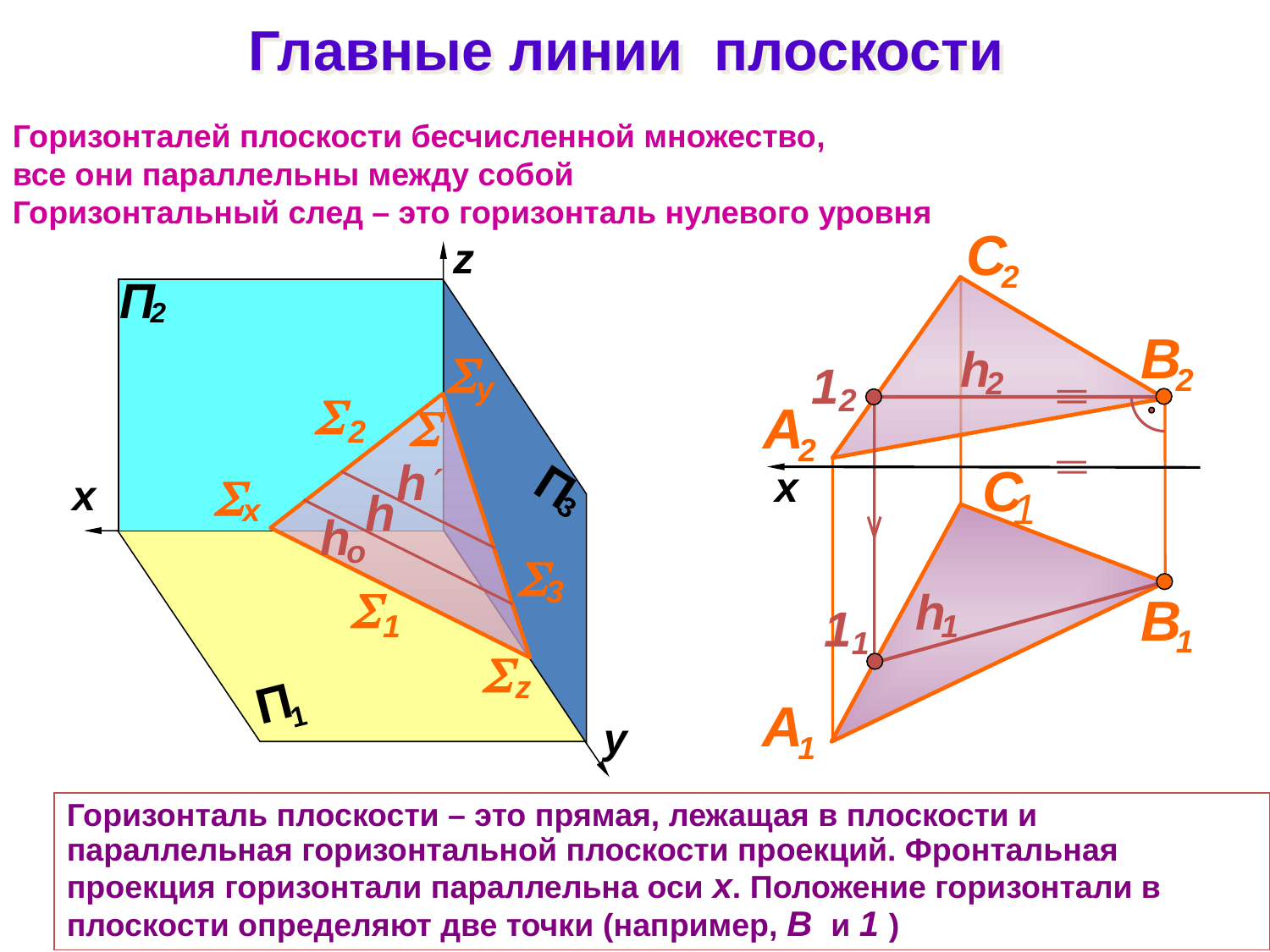

Главные линии  плоскости
Горизонталей плоскости бесчисленной множество,
все они параллельны между собой
Горизонтальный след – это горизонталь нулевого уровня
С
2
z

П
2

П
3
x

П
1
y

В
2
h
2
1
2

Σ
y
Σ
2
А
2

Σ

1
1

h
′

h
h
o

С
1
x

Σ
х

Σ
3
Σ
1

h
1

В
1
Σ
z

А
1
Горизонталь плоскости – это прямая, лежащая в плоскости и параллельная горизонтальной плоскости проекций. Фронтальная проекция горизонтали параллельна оси x. Положение горизонтали в плоскости определяют две точки (например, В  и 1 )